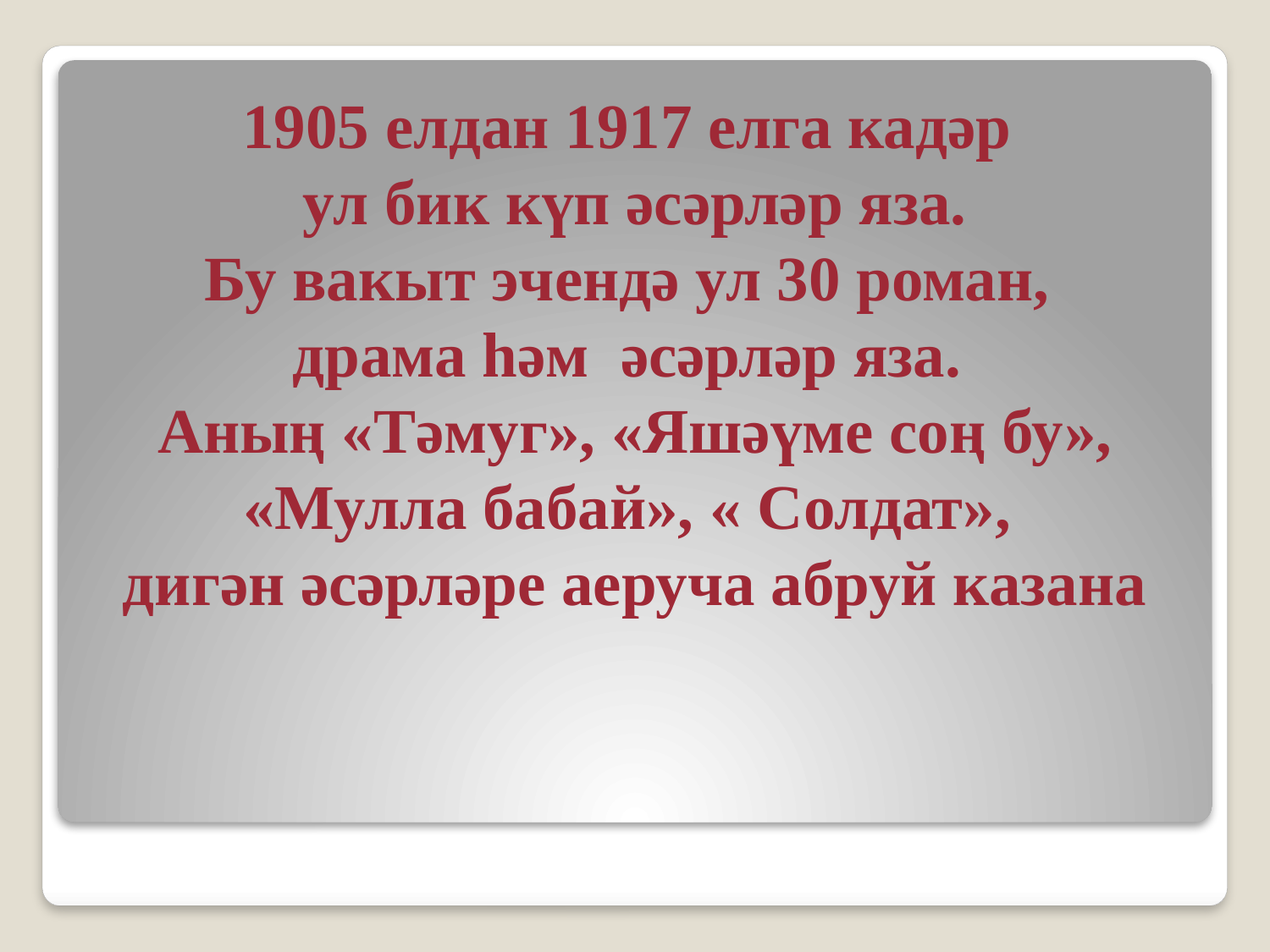

# 1905 елдан 1917 елга кадәр ул бик күп әсәрләр яза. Бу вакыт эчендә ул 30 роман, драма һәм  әсәрләр яза. Аның «Тәмуг», «Яшәүме соң бу», «Мулла бабай», « Солдат», дигән әсәрләре аеруча абруй казана